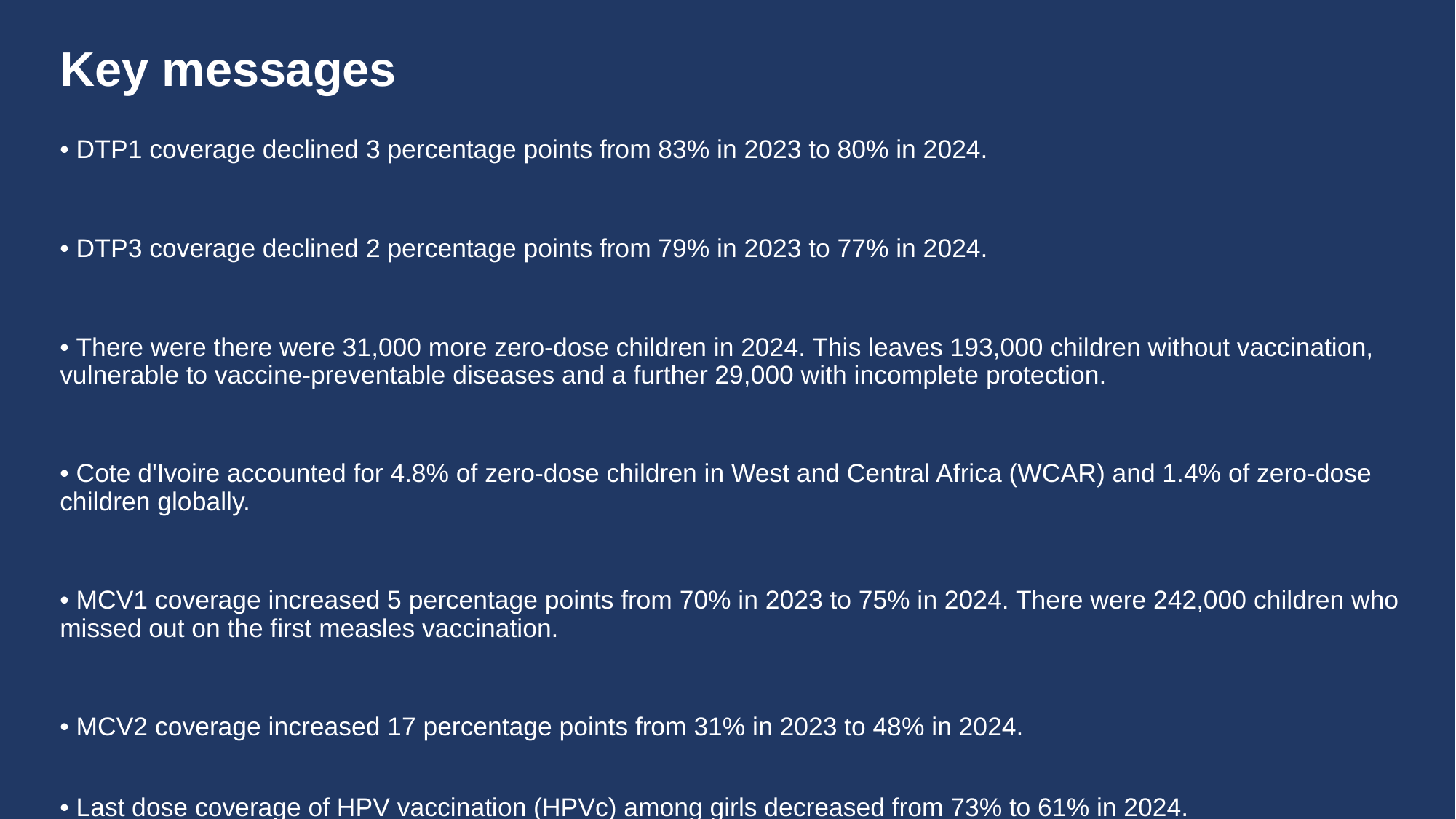

# Key messages
• DTP1 coverage declined 3 percentage points from 83% in 2023 to 80% in 2024.

• DTP3 coverage declined 2 percentage points from 79% in 2023 to 77% in 2024.

• There were there were 31,000 more zero-dose children in 2024. This leaves 193,000 children without vaccination, vulnerable to vaccine-preventable diseases and a further 29,000 with incomplete protection.

• Cote d'Ivoire accounted for 4.8% of zero-dose children in West and Central Africa (WCAR) and 1.4% of zero-dose children globally.

• MCV1 coverage increased 5 percentage points from 70% in 2023 to 75% in 2024. There were 242,000 children who missed out on the first measles vaccination.

• MCV2 coverage increased 17 percentage points from 31% in 2023 to 48% in 2024.

• Last dose coverage of HPV vaccination (HPVc) among girls decreased from 73% to 61% in 2024.